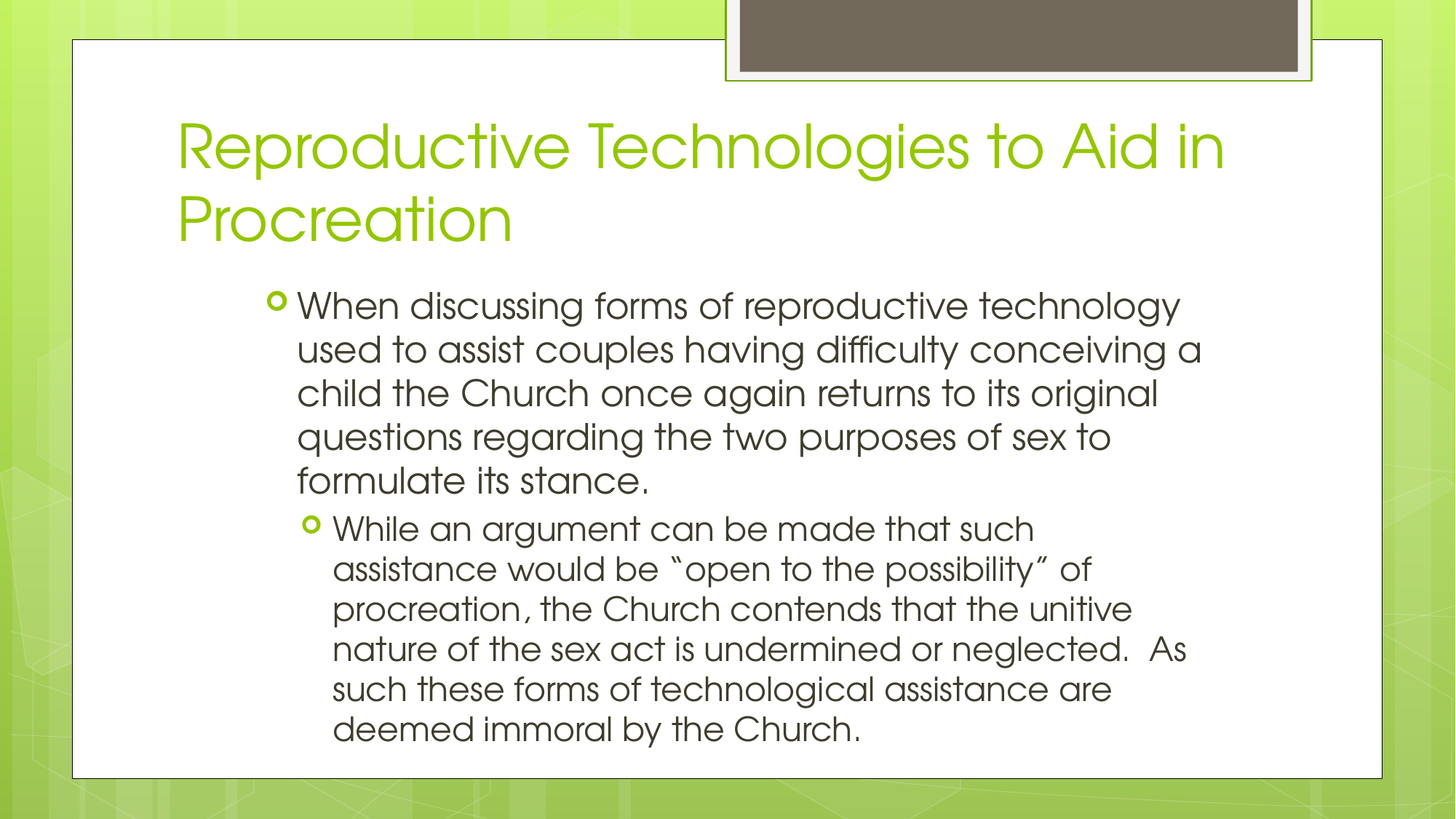

# Reproductive Technologies to Aid in Procreation
When discussing forms of reproductive technology used to assist couples having difficulty conceiving a child the Church once again returns to its original questions regarding the two purposes of sex to formulate its stance.
While an argument can be made that such assistance would be “open to the possibility” of procreation, the Church contends that the unitive nature of the sex act is undermined or neglected.  As such these forms of technological assistance are deemed immoral by the Church.